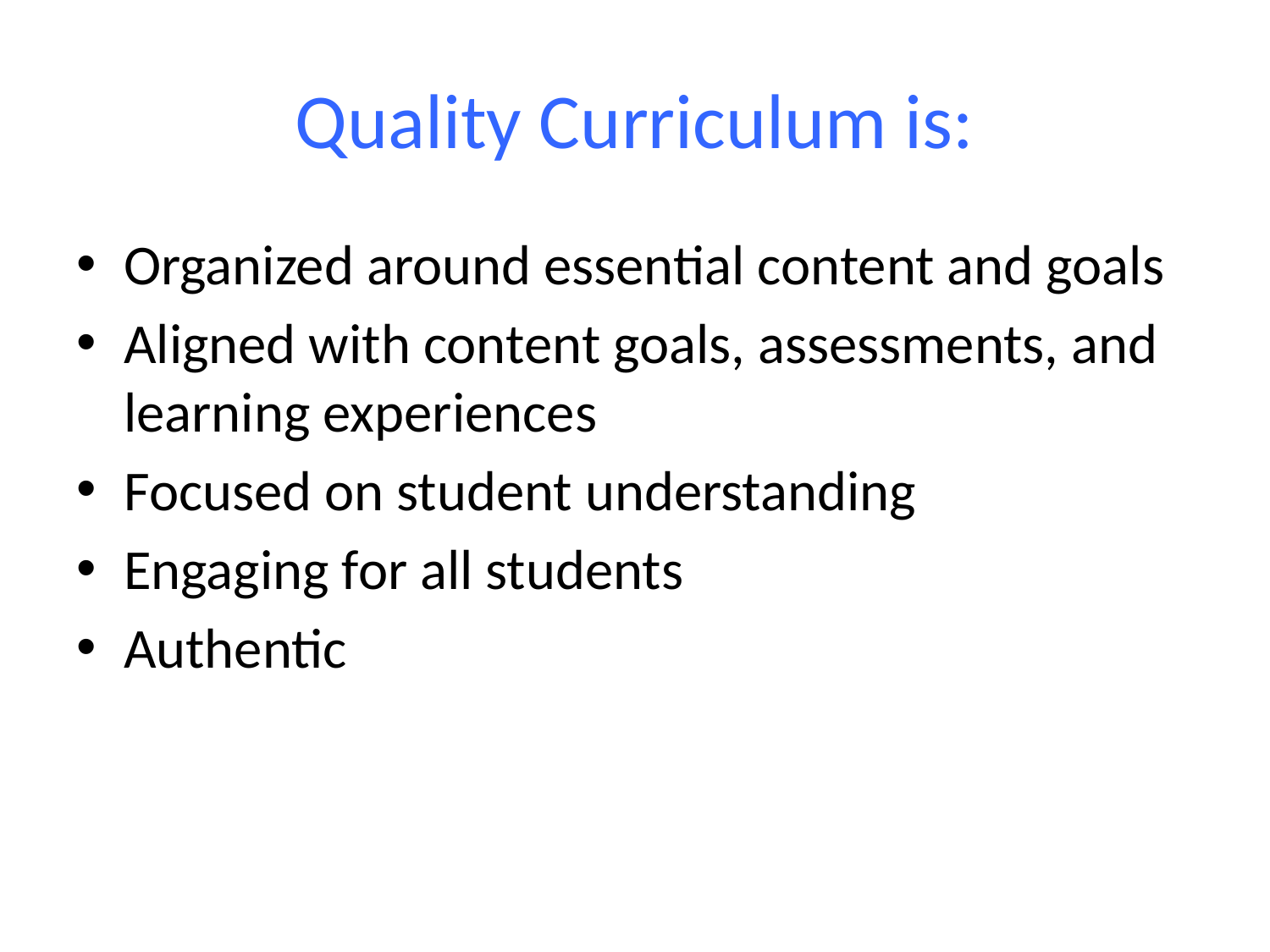

# Quality Curriculum is:
Organized around essential content and goals
Aligned with content goals, assessments, and learning experiences
Focused on student understanding
Engaging for all students
Authentic